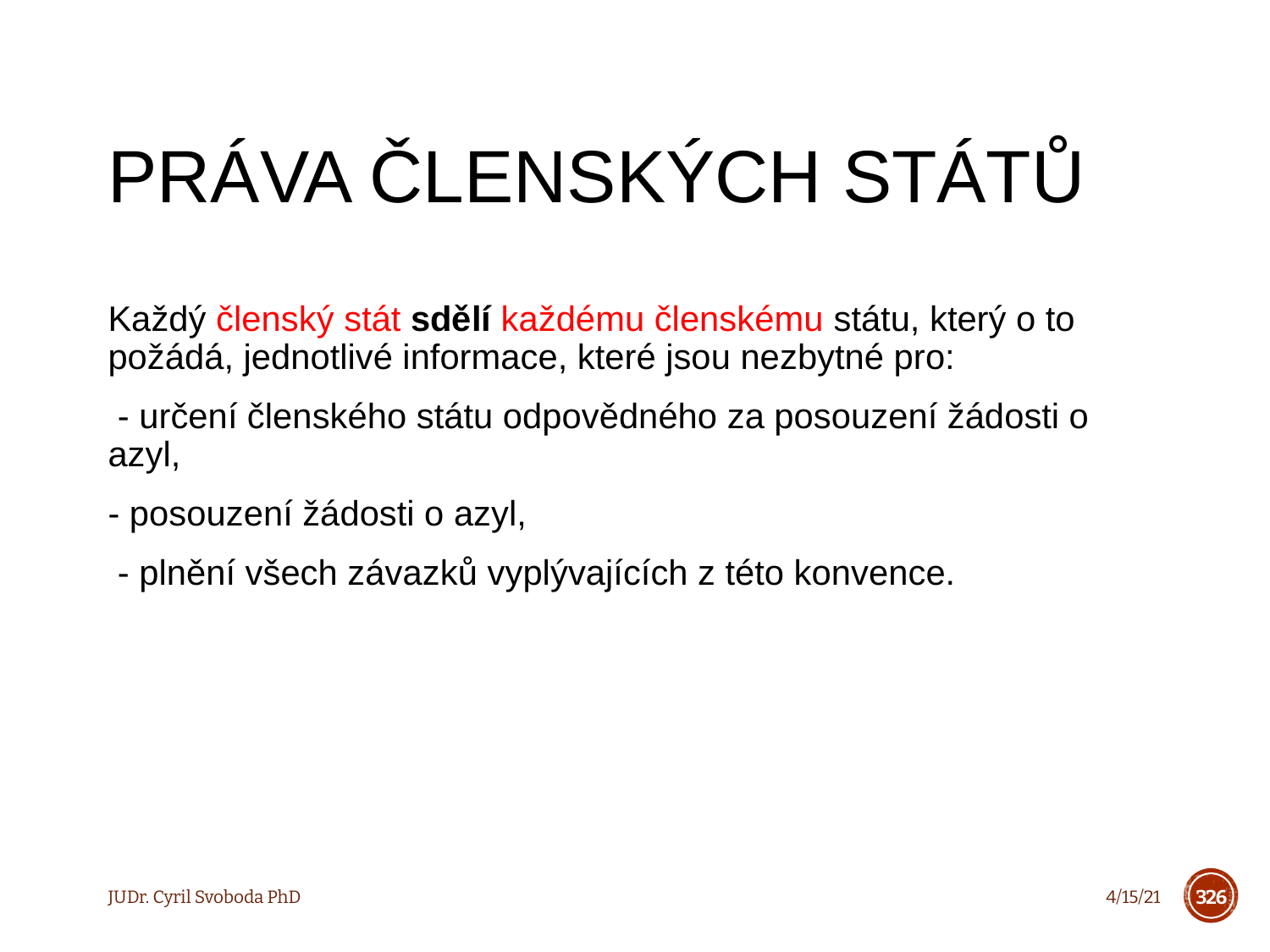

# Práva členských států
Každý členský stát sdělí každému členskému státu, který o to požádá, jednotlivé informace, které jsou nezbytné pro:
 - určení členského státu odpovědného za posouzení žádosti o azyl,
- posouzení žádosti o azyl,
 - plnění všech závazků vyplývajících z této konvence.

JUDr. Cyril Svoboda PhD
4/15/21
326